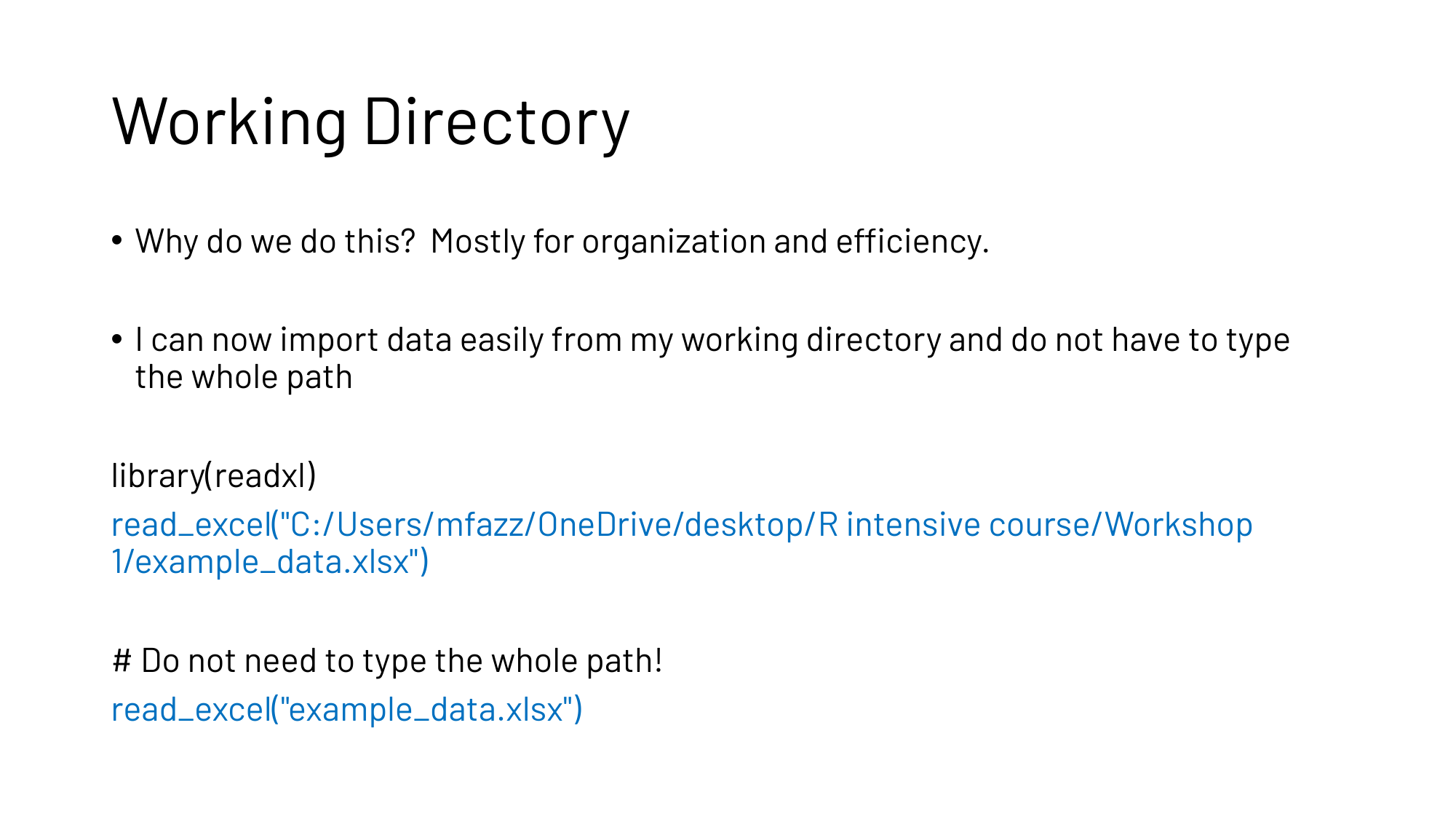

# Working Directory
Why do we do this?  Mostly for organization and efficiency.

I can now import data easily from my working directory and do not have to type the whole path

library(readxl)
read_excel("C:/Users/mfazz/OneDrive/desktop/R intensive course/Workshop 1/example_data.xlsx")

# Do not need to type the whole path!
read_excel("example_data.xlsx")